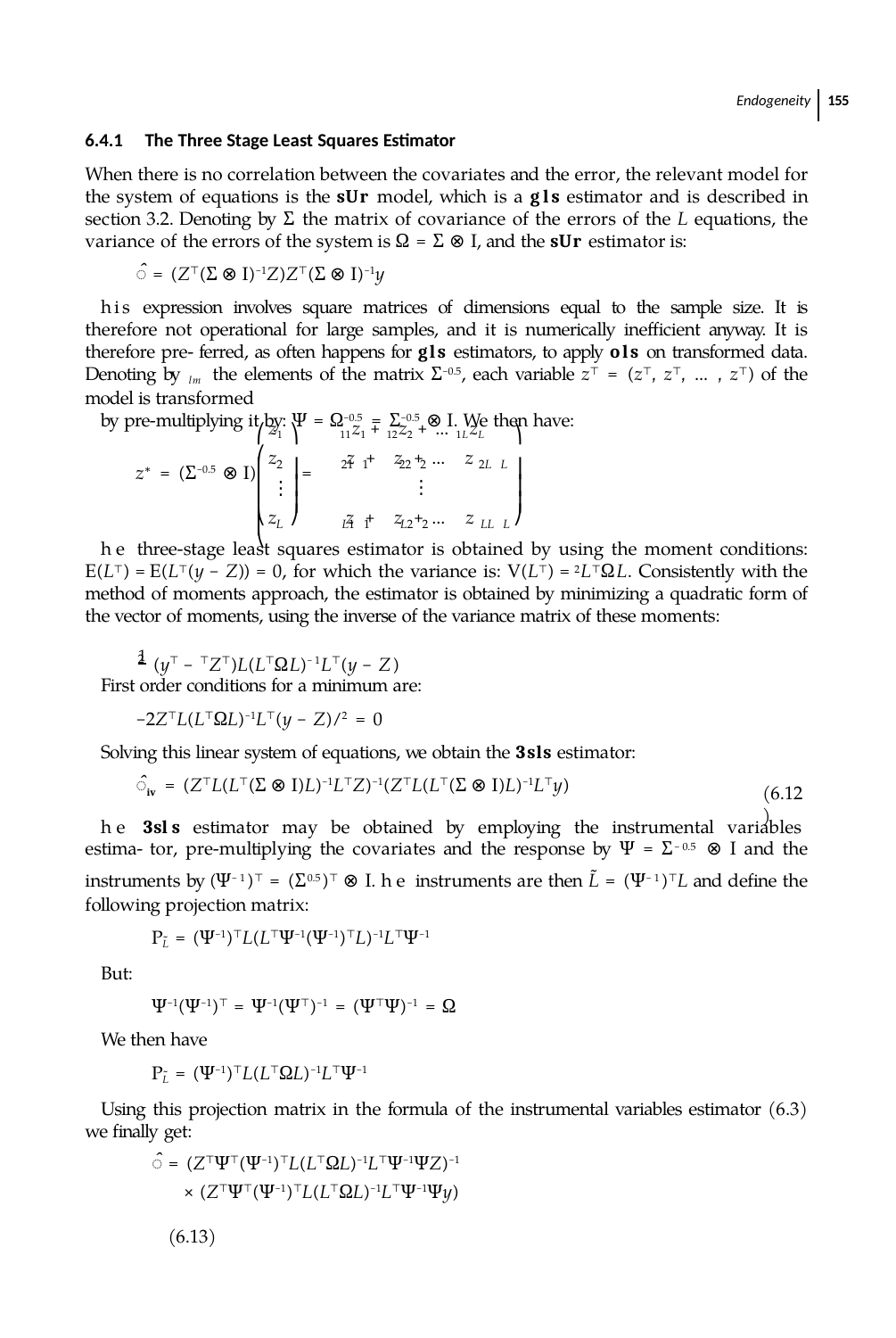

Endogeneity  155

6.4.1  The Three Stage Least Squares Estimator
When there is no correlation between the covariates and the error, the relevant model for the system of equations is the sur model, which is a gls estimator and is described in section 3.2. Denoting by Σ the matrix of covariance of the errors of the L equations, the variance of the errors of the system is Ω = Σ ⊗ I, and the sur estimator is:
̂ = (Z⊤(Σ ⊗ I)−1Z)Z⊤(Σ ⊗ I)−1y
his expression involves square matrices of dimensions equal to the sample size. It is therefore not operational for large samples, and it is numerically ineﬃcient anyway. It is therefore pre- ferred, as often happens for gls estimators, to apply ols on transformed data. Denoting by lm the elements of the matrix Σ−0.5, each variable z⊤ = (z⊤, z⊤, … , z⊤) of the model is transformed
1	2	L
by pre-multiplying it by: Ψ = Ω−0.5 = Σ−0.5 ⊗ I. We then have:

z1	11z1 + 12z2 + … 1LzL
⎛	⎞	⎛
⎞
z	 z +  z + …  z
21 1	22 2	2L L
⋮
⎜	⎟	⎜
⎟
2
z∗ = (Σ−0.5 ⊗ I)
=
⎜	⎟	⎜
⎟
⋮
⎟
⎜	⎟	⎜
⎝	⎠	⎝
⎠
z	 z +  z + …  z
L	L1 1	L2 2	LL L
he three-stage least squares estimator is obtained by using the moment conditions: E(L⊤) = E(L⊤(y − Z)) = 0, for which the variance is: V(L⊤) = 2L⊤ΩL. Consistently with the method of moments approach, the estimator is obtained by minimizing a quadratic form of the vector of moments, using the inverse of the variance matrix of these moments:
2
First order conditions for a minimum are:
−2Z⊤L(L⊤ΩL)−1L⊤(y − Z)∕2 = 0
Solving this linear system of equations, we obtain the 3sls estimator:
̂iv = (Z⊤L(L⊤(Σ ⊗ I)L)−1L⊤Z)−1(Z⊤L(L⊤(Σ ⊗ I)L)−1L⊤y)
1 (y⊤ − ⊤Z⊤)L(L⊤ΩL)−1L⊤(y − Z)
(6.12)
he  3sls  estimator  may  be  obtained  by  employing  the  instrumental  variables  estima- tor, pre-multiplying the covariates and the response by Ψ = Σ−0.5  ⊗ I and the instruments by (Ψ−1)⊤ = (Σ0.5)⊤ ⊗ I. he instruments are then L̃ = (Ψ−1)⊤L and deﬁne the following projection matrix:
PL̃ = (Ψ−1)⊤L(L⊤Ψ−1(Ψ−1)⊤L)−1L⊤Ψ−1
But:
Ψ−1(Ψ−1)⊤ = Ψ−1(Ψ⊤)−1 = (Ψ⊤Ψ)−1 = Ω
We then have
PL̃ = (Ψ−1)⊤L(L⊤ΩL)−1L⊤Ψ−1
Using this projection matrix in the formula of the instrumental variables estimator (6.3) we ﬁnally get:
̂ = (Z⊤Ψ⊤(Ψ−1)⊤L(L⊤ΩL)−1L⊤Ψ−1ΨZ)−1
× (Z⊤Ψ⊤(Ψ−1)⊤L(L⊤ΩL)−1L⊤Ψ−1Ψy)	(6.13)